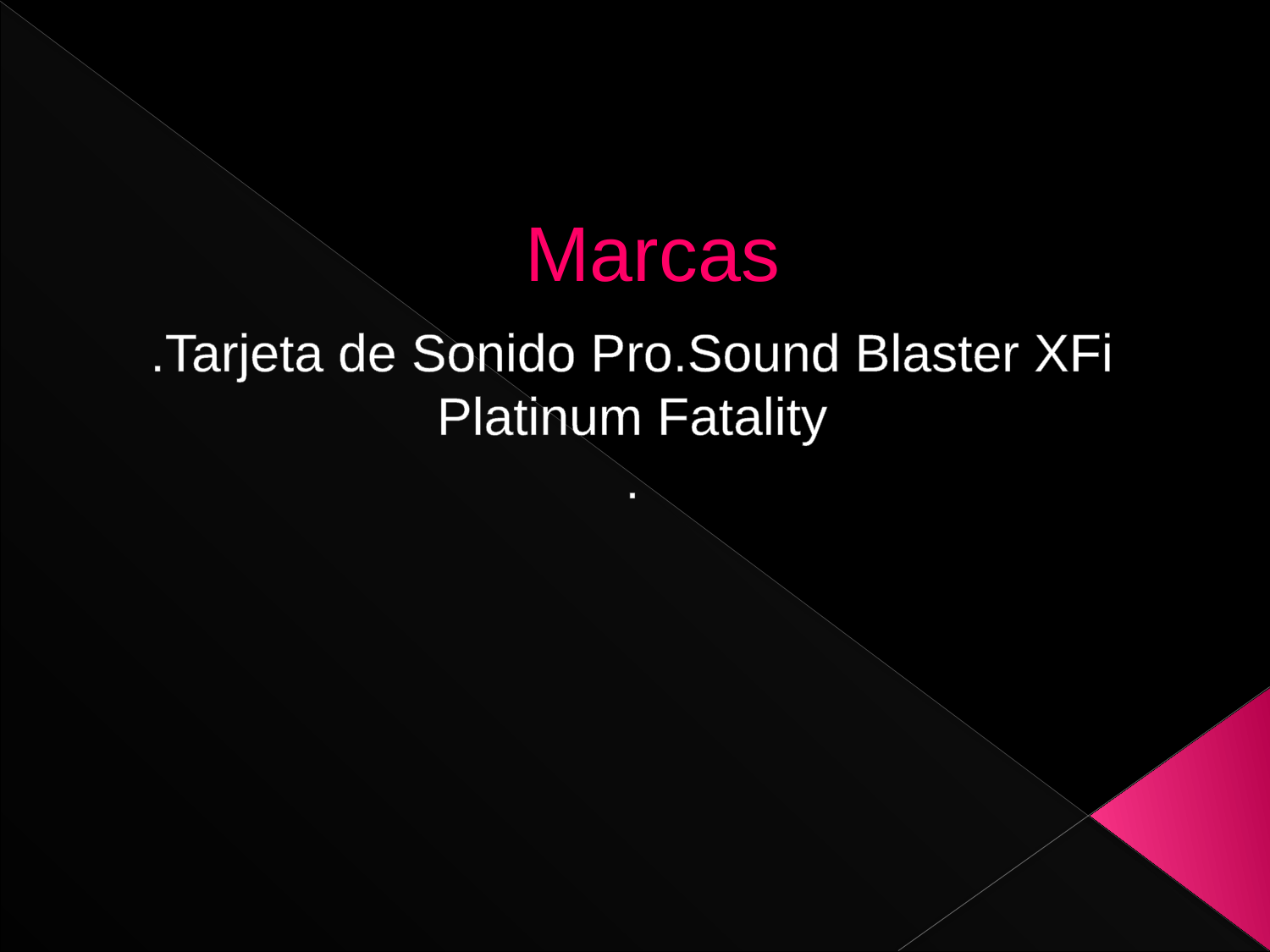

# Marcas
.Tarjeta de Sonido Pro.Sound Blaster XFi Platinum Fatality
.